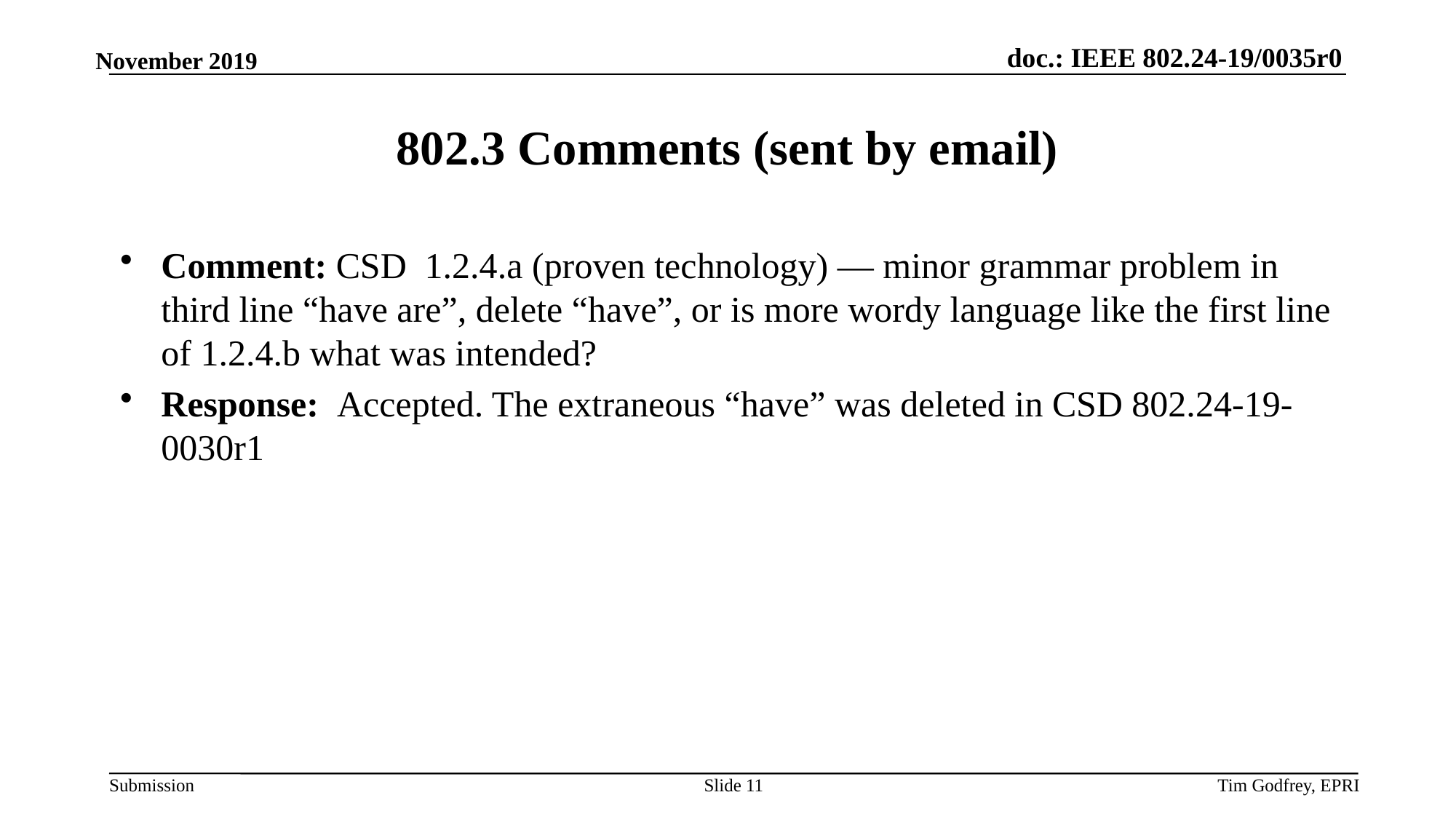

# 802.3 Comments (sent by email)
Comment: CSD  1.2.4.a (proven technology) — minor grammar problem in third line “have are”, delete “have”, or is more wordy language like the first line of 1.2.4.b what was intended?
Response:  Accepted. The extraneous “have” was deleted in CSD 802.24-19-0030r1

Slide 11
Tim Godfrey, EPRI